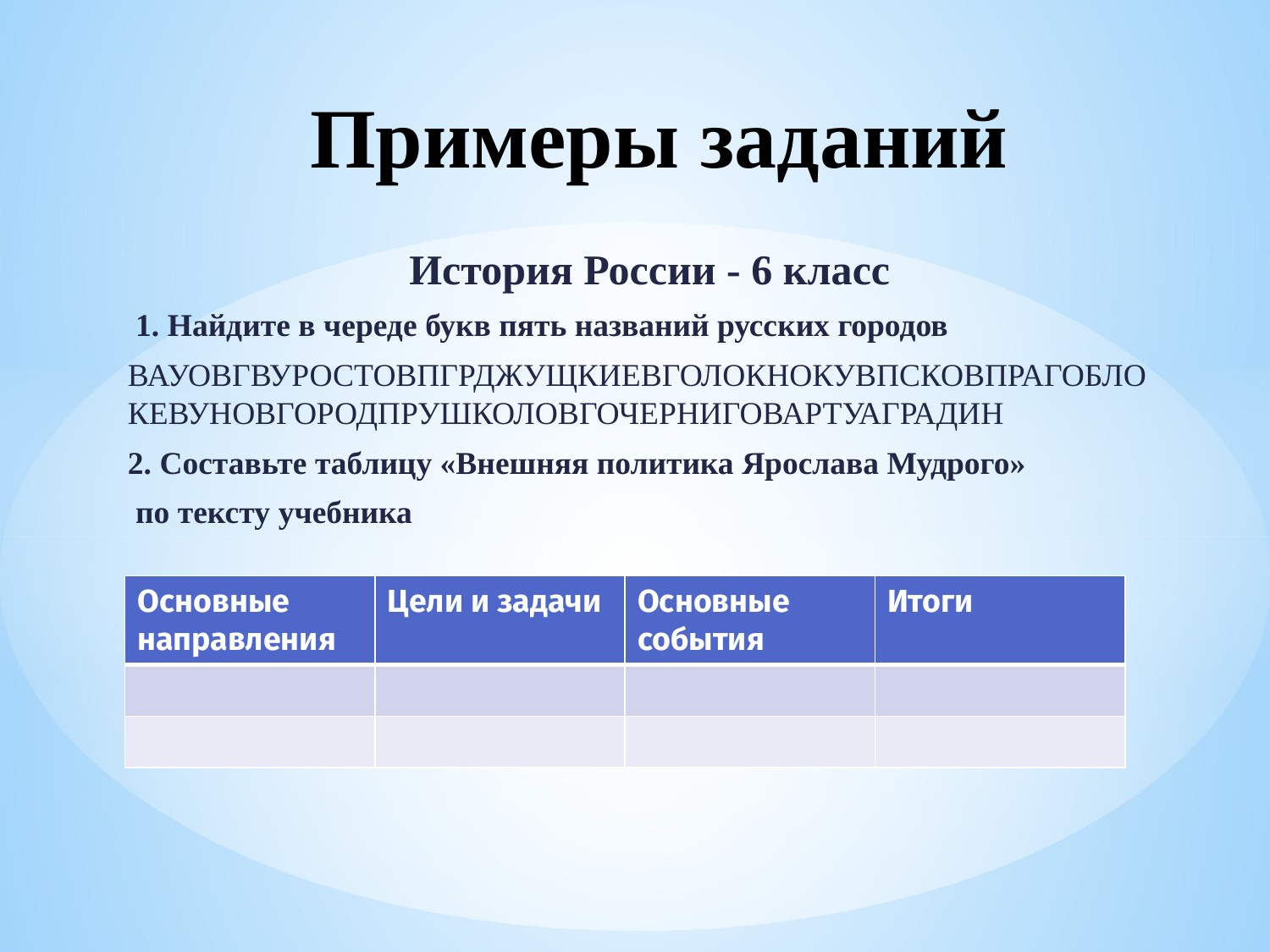

# Примеры заданий
                                   История России - 6 класс
 1. Найдите в череде букв пять названий русских городов
ВАУОВГВУРОСТОВПГРДЖУЩКИЕВГОЛОКНОКУВПСКОВПРАГОБЛОКЕВУНОВГОРОДПРУШКОЛОВГОЧЕРНИГОВАРТУАГРАДИН
2. Составьте таблицу «Внешняя политика Ярослава Мудрого»
 по тексту учебника

«Внешняя политика Ярослава Мудрого»

| Основные направления | Цели и задачи | Основные события | Итоги |
| --- | --- | --- | --- |
|  |  |  |  |
|  |  |  |  |